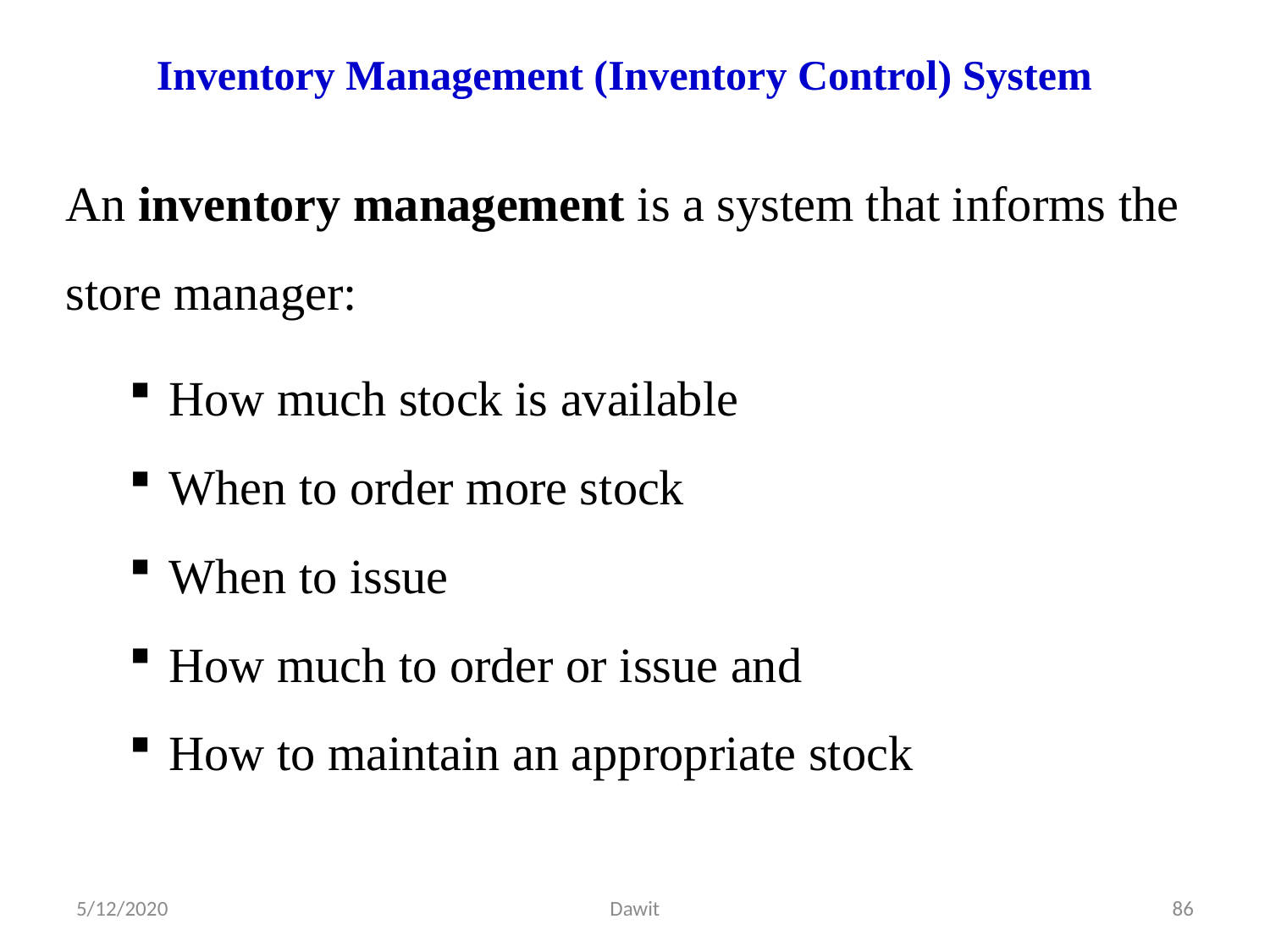

Inventory Management (Inventory Control) System
An inventory management is a system that informs the store manager:
How much stock is available
When to order more stock
When to issue
How much to order or issue and
How to maintain an appropriate stock

5/12/2020
Dawit
86